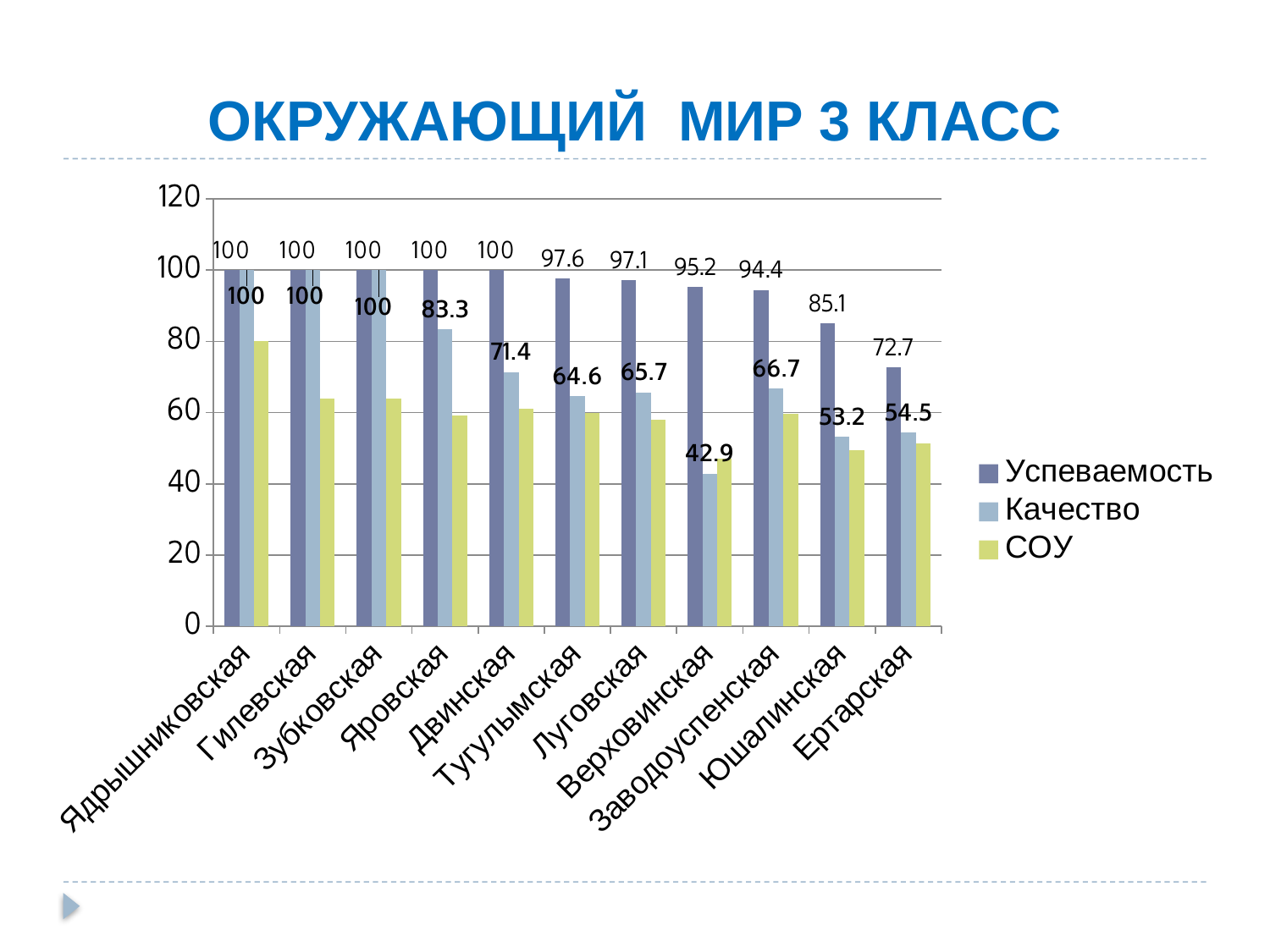

# ОКРУЖАЮЩИЙ  МИР 3 КЛАСС

### Chart

| Category | Успеваемость | Качество | СОУ |
|---|---|---|---|
| Ядрышниковская | 100.0 | 100.0 | 80.0 |
| Гилевская | 100.0 | 100.0 | 64.0 |
| Зубковская | 100.0 | 100.0 | 64.0 |
| Яровская | 100.0 | 83.3 | 59.3 |
| Двинская | 100.0 | 71.4 | 61.1 |
| Тугулымская | 97.6 | 64.6 | 59.8 |
| Луговская | 97.1 | 65.7 | 57.9 |
| Верховинская | 95.2 | 42.9 | 47.0 |
| Заводоуспенская | 94.4 | 66.7 | 59.6 |
| Юшалинская | 85.1 | 53.2 | 49.4 |
| Ертарская | 72.7 | 54.5 | 51.3 |